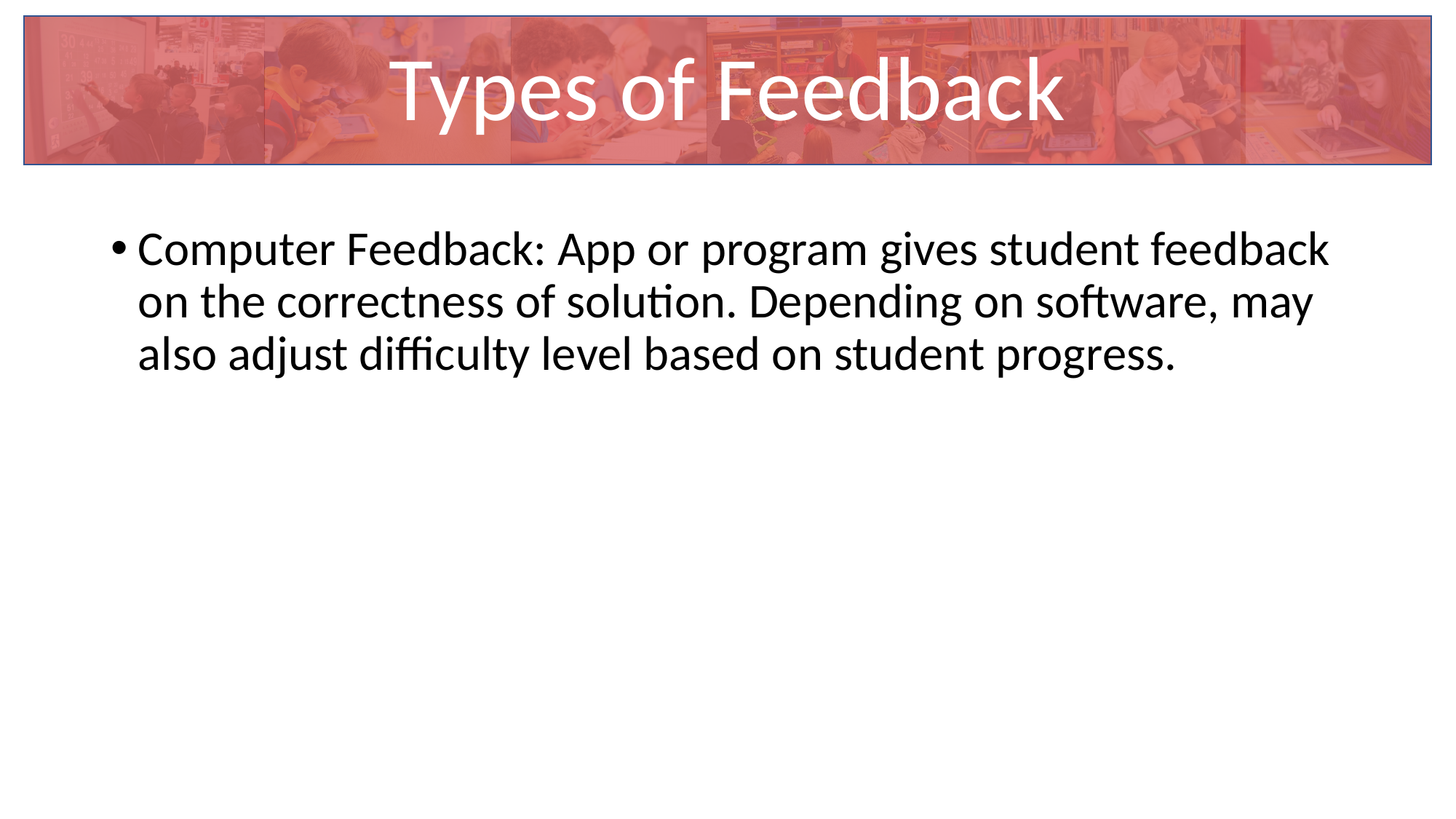

# Types of Feedback
Computer Feedback: App or program gives student feedback on the correctness of solution. Depending on software, may also adjust difficulty level based on student progress.